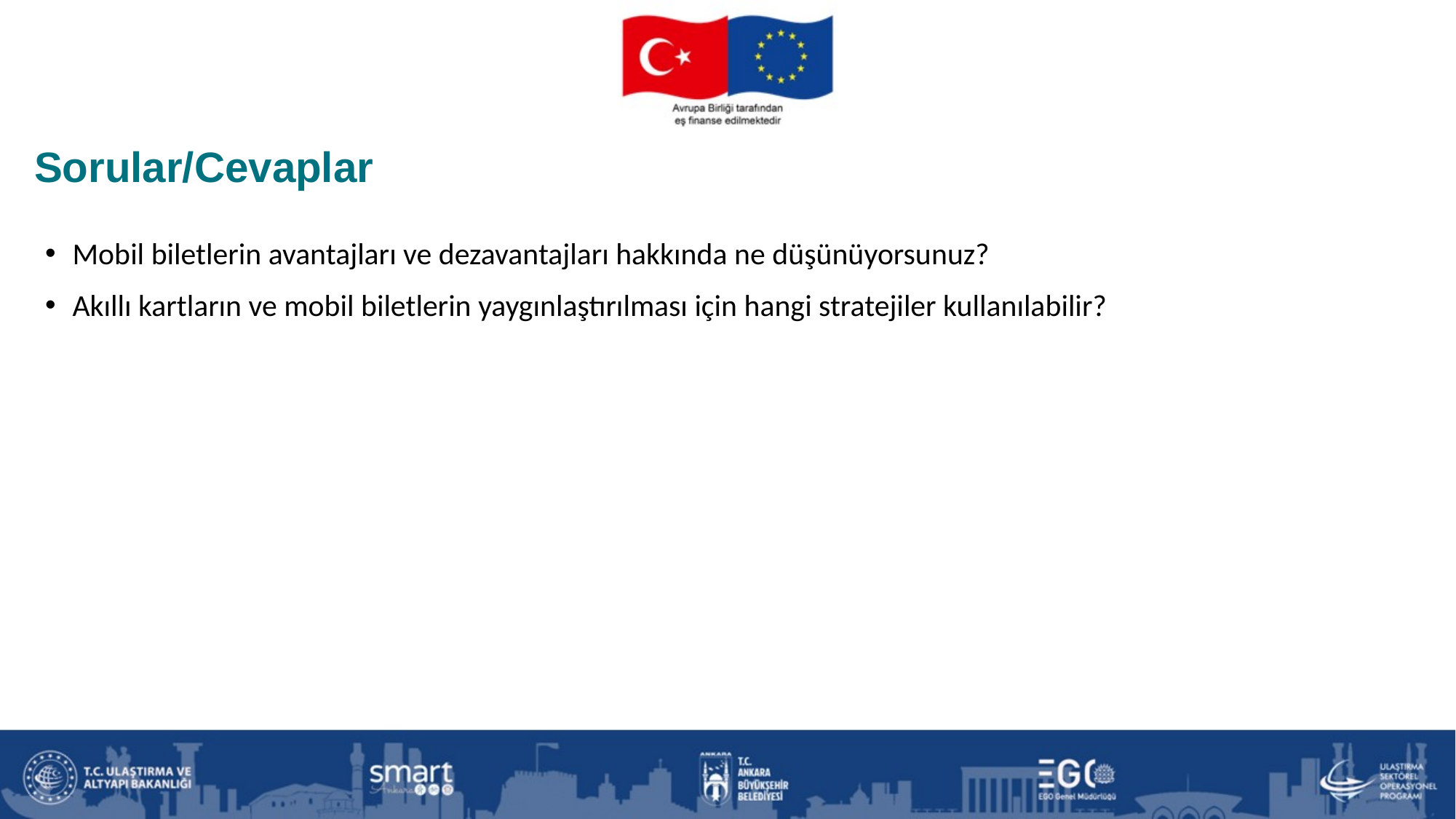

Sorular/Cevaplar

Mobil biletlerin avantajları ve dezavantajları hakkında ne düşünüyorsunuz?
Akıllı kartların ve mobil biletlerin yaygınlaştırılması için hangi stratejiler kullanılabilir?